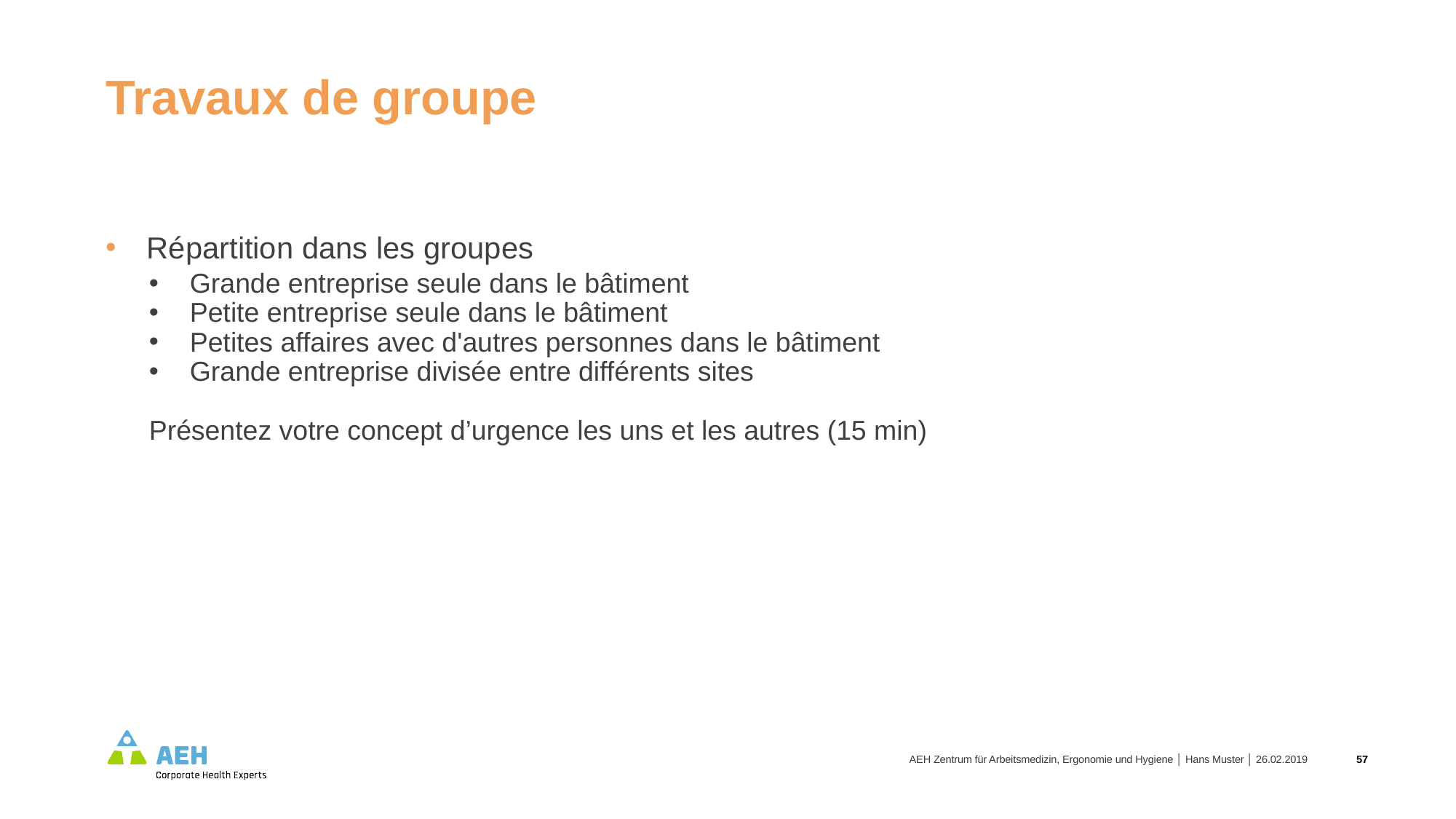

Travaux de groupe
Répartition dans les groupes
Grande entreprise seule dans le bâtiment
Petite entreprise seule dans le bâtiment
Petites affaires avec d'autres personnes dans le bâtiment
Grande entreprise divisée entre différents sites

Présentez votre concept d’urgence les uns et les autres (15 min)
AEH Zentrum für Arbeitsmedizin, Ergonomie und Hygiene │ Hans Muster │ 26.02.2019